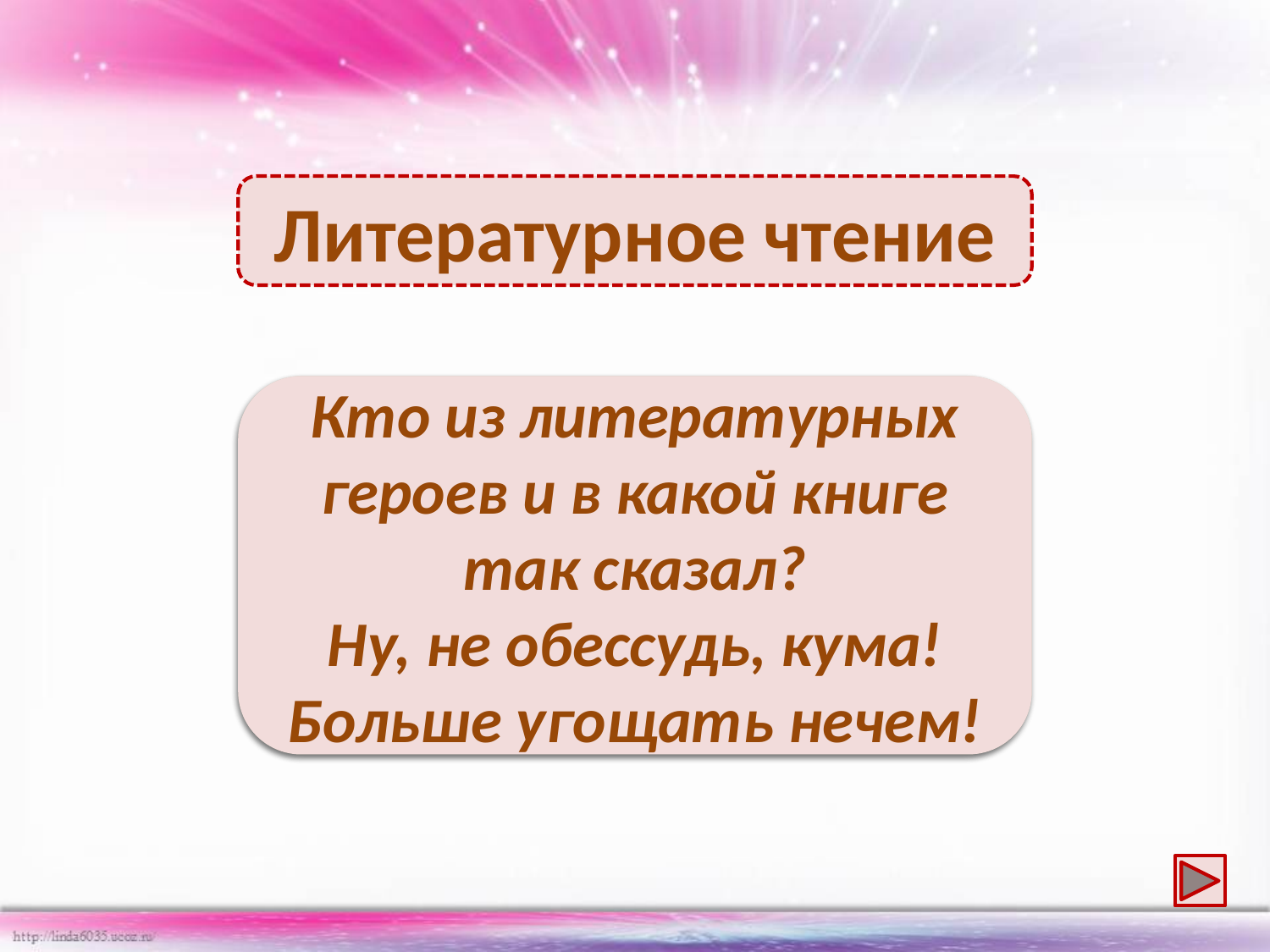

Литературное чтение
Журавль. Русская народная сказка
«Лиса и журавль».
Кто из литературных героев и в какой книге так сказал?
Ну, не обессудь, кума! Больше угощать нечем!